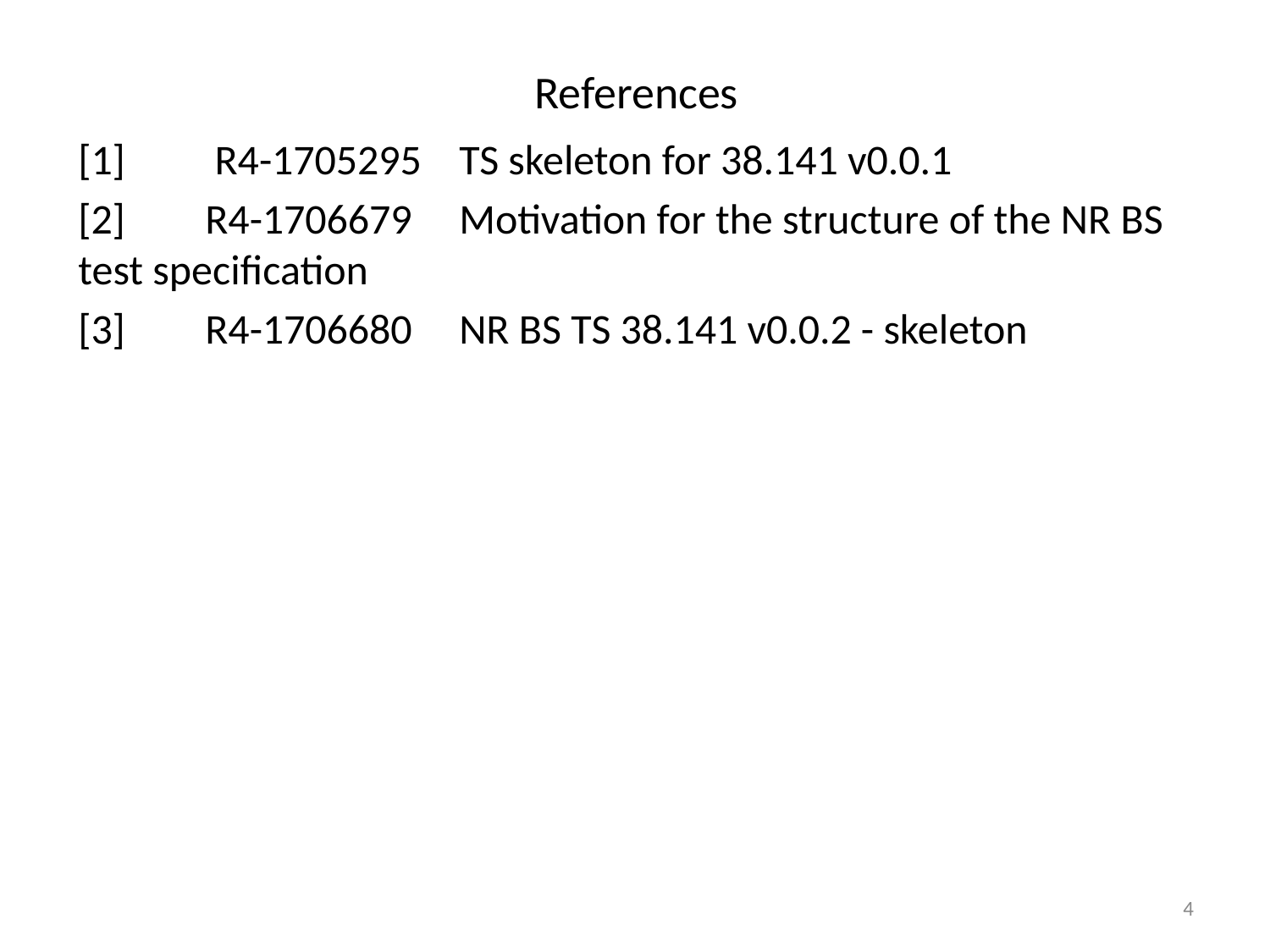

# References
[1]	 R4-1705295	TS skeleton for 38.141 v0.0.1
[2]	R4-1706679 	Motivation for the structure of the NR BS test specification
[3]	R4-1706680	NR BS TS 38.141 v0.0.2 - skeleton
4